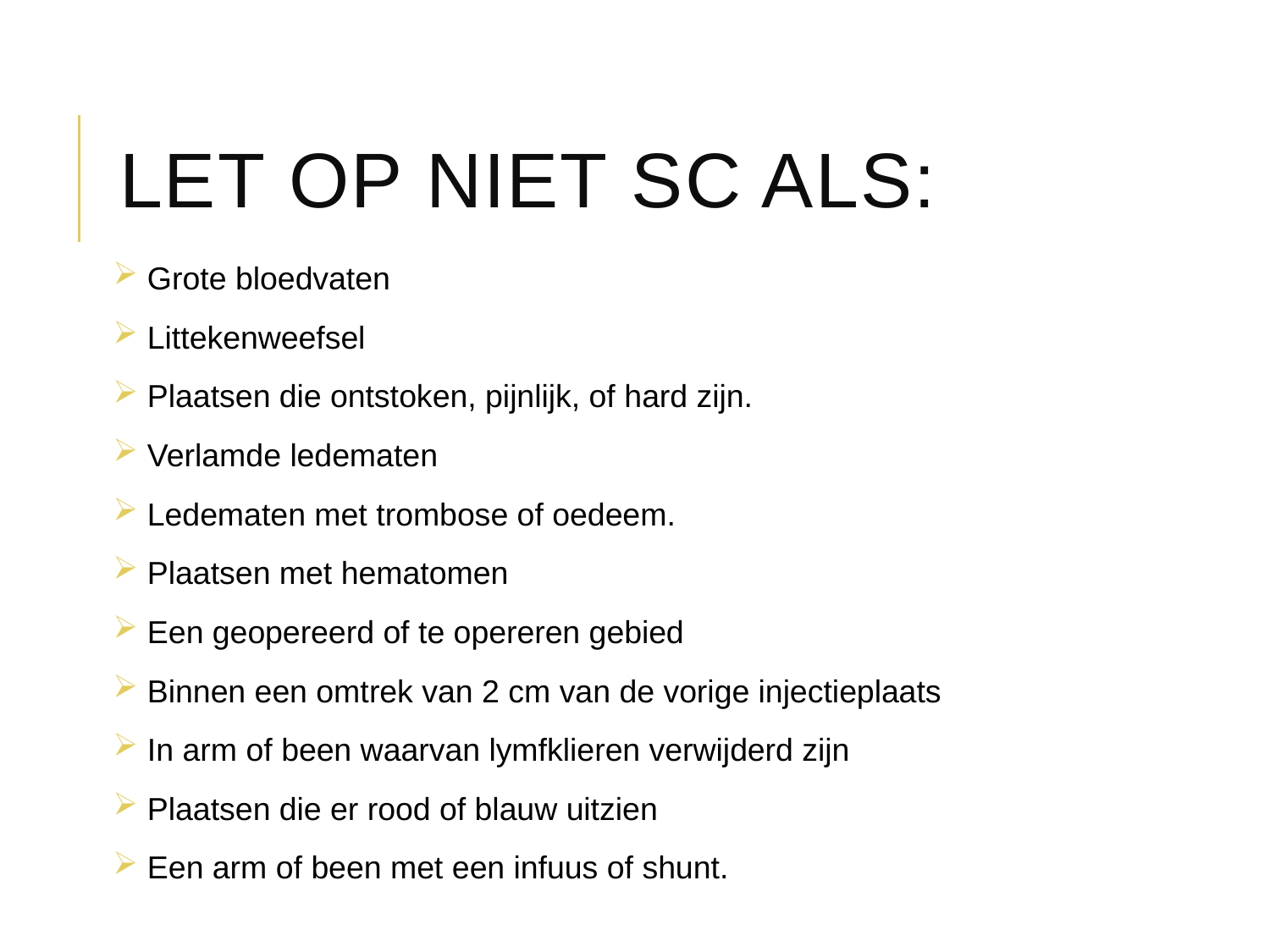

# LET OP NIET SC als:
 Grote bloedvaten
 Littekenweefsel
 Plaatsen die ontstoken, pijnlijk, of hard zijn.
 Verlamde ledematen
 Ledematen met trombose of oedeem.
 Plaatsen met hematomen
 Een geopereerd of te opereren gebied
 Binnen een omtrek van 2 cm van de vorige injectieplaats
 In arm of been waarvan lymfklieren verwijderd zijn
 Plaatsen die er rood of blauw uitzien
 Een arm of been met een infuus of shunt.